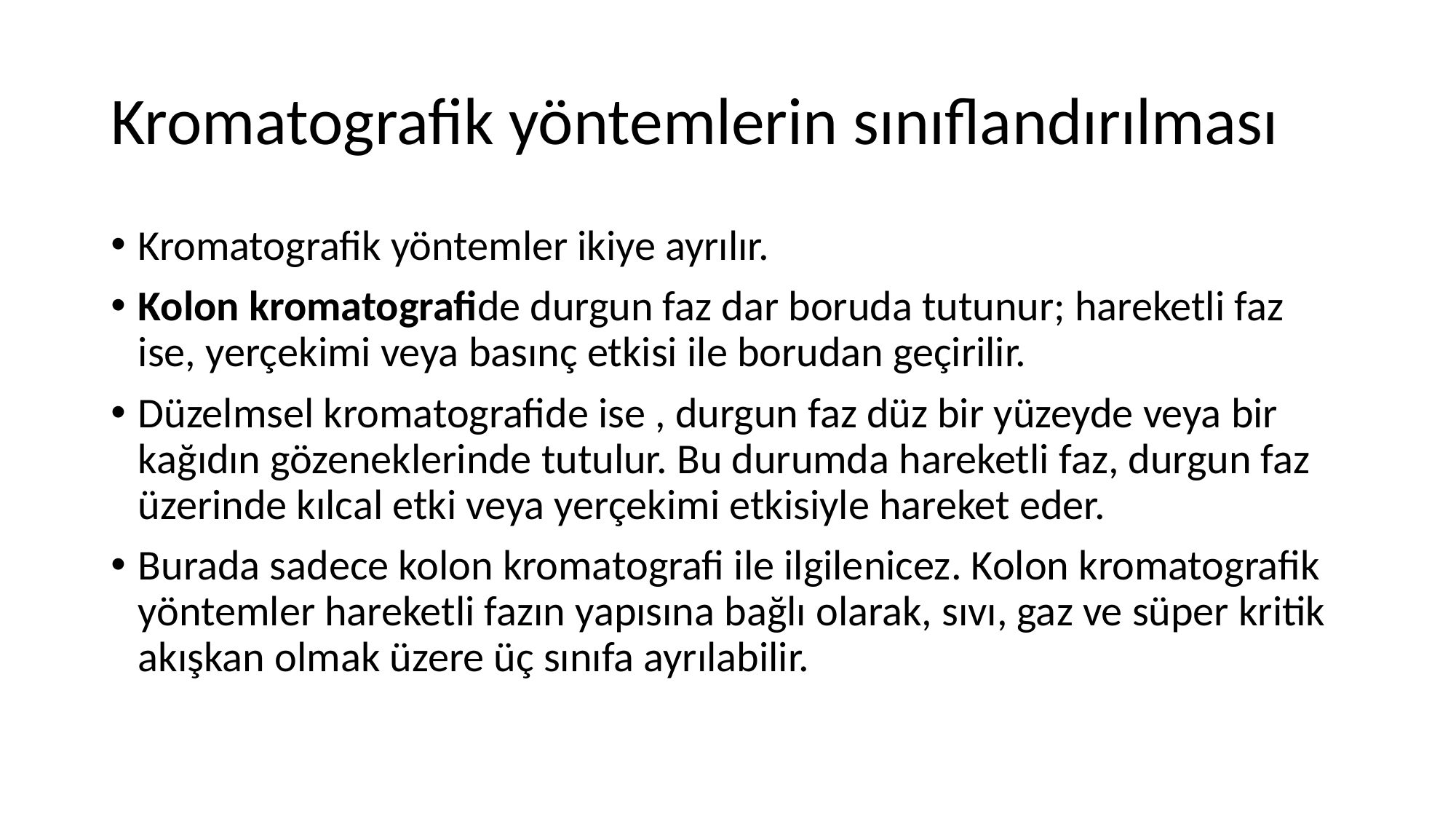

# Kromatografik yöntemlerin sınıflandırılması
Kromatografik yöntemler ikiye ayrılır.
Kolon kromatografide durgun faz dar boruda tutunur; hareketli faz ise, yerçekimi veya basınç etkisi ile borudan geçirilir.
Düzelmsel kromatografide ise , durgun faz düz bir yüzeyde veya bir kağıdın gözeneklerinde tutulur. Bu durumda hareketli faz, durgun faz üzerinde kılcal etki veya yerçekimi etkisiyle hareket eder.
Burada sadece kolon kromatografi ile ilgilenicez. Kolon kromatografik yöntemler hareketli fazın yapısına bağlı olarak, sıvı, gaz ve süper kritik akışkan olmak üzere üç sınıfa ayrılabilir.